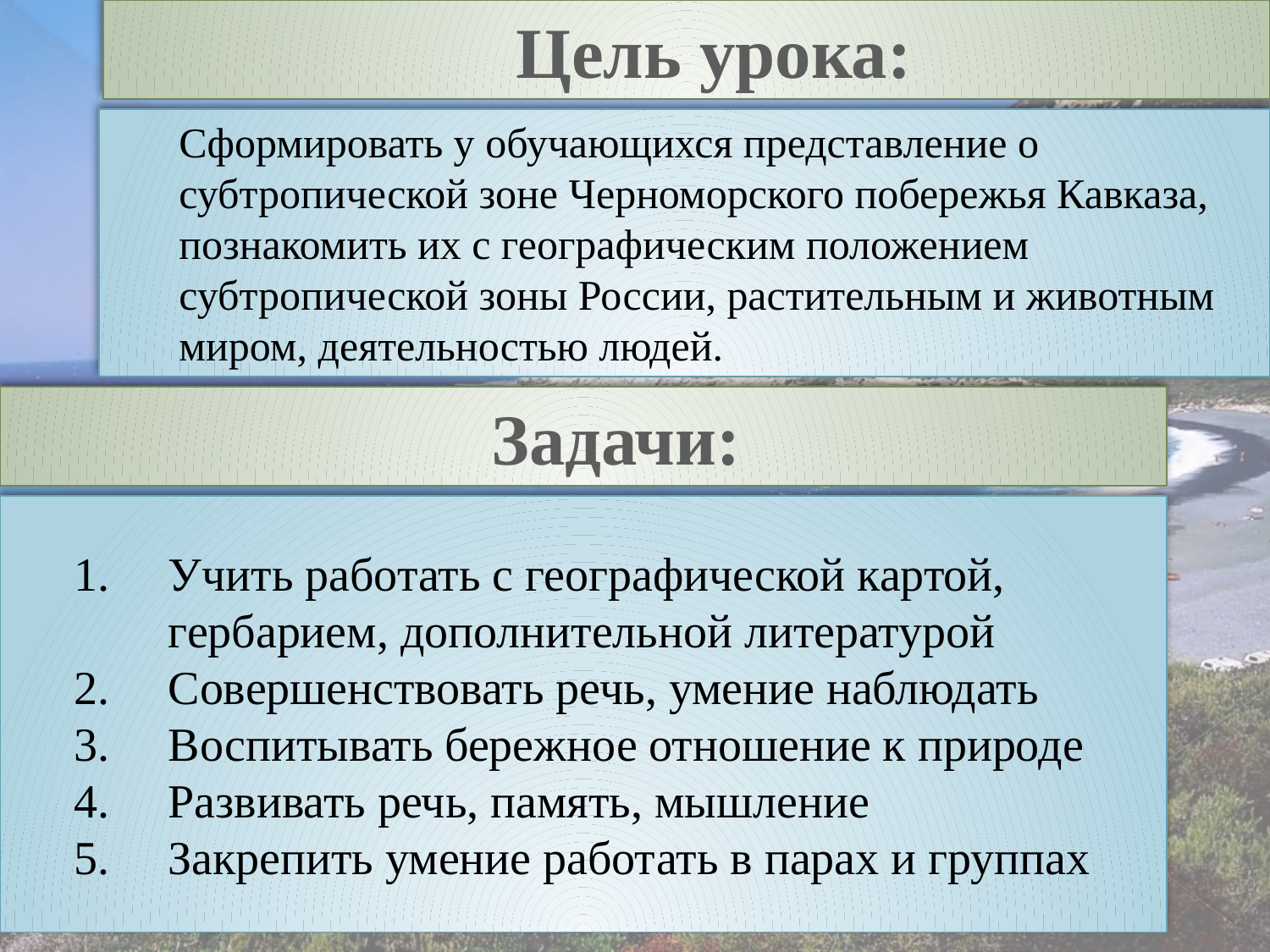

# Цель урока:
Сформировать у обучающихся представление о субтропической зоне Черноморского побережья Кавказа, познакомить их с географическим положением субтропической зоны России, растительным и животным миром, деятельностью людей.
Задачи:
Учить работать с географической картой, гербарием, дополнительной литературой
Совершенствовать речь, умение наблюдать
Воспитывать бережное отношение к природе
Развивать речь, память, мышление
Закрепить умение работать в парах и группах